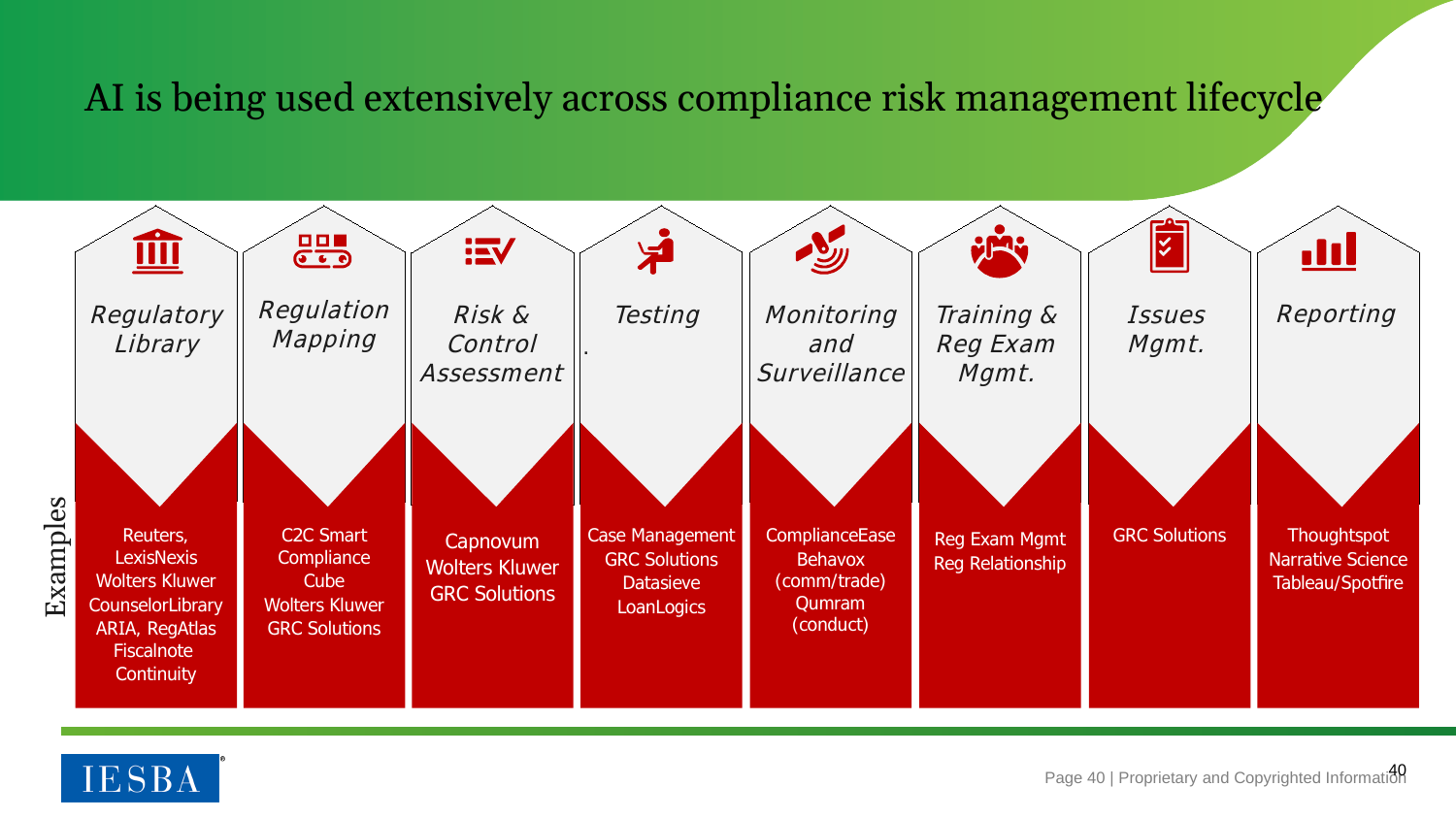

# AI is being used extensively across compliance risk management lifecycle

Regulation Mapping
Reporting
Monitoring and Surveillance
Regulatory Library
Testing
.

Training & Reg Exam Mgmt.
Issues Mgmt.
Risk & Control Assessment

Reuters, LexisNexis
Wolters Kluwer
CounselorLibrary
ARIA, RegAtlas Fiscalnote
Continuity

C2C Smart Compliance
Cube
Wolters Kluwer
GRC Solutions

Capnovum
Wolters Kluwer
GRC Solutions

Case Management
GRC Solutions
Datasieve
LoanLogics

ComplianceEase
Behavox (comm/trade)
Qumram (conduct)

Reg Exam Mgmt
Reg Relationship

GRC Solutions

Thoughtspot
Narrative Science
Tableau/Spotfire
Examples
40